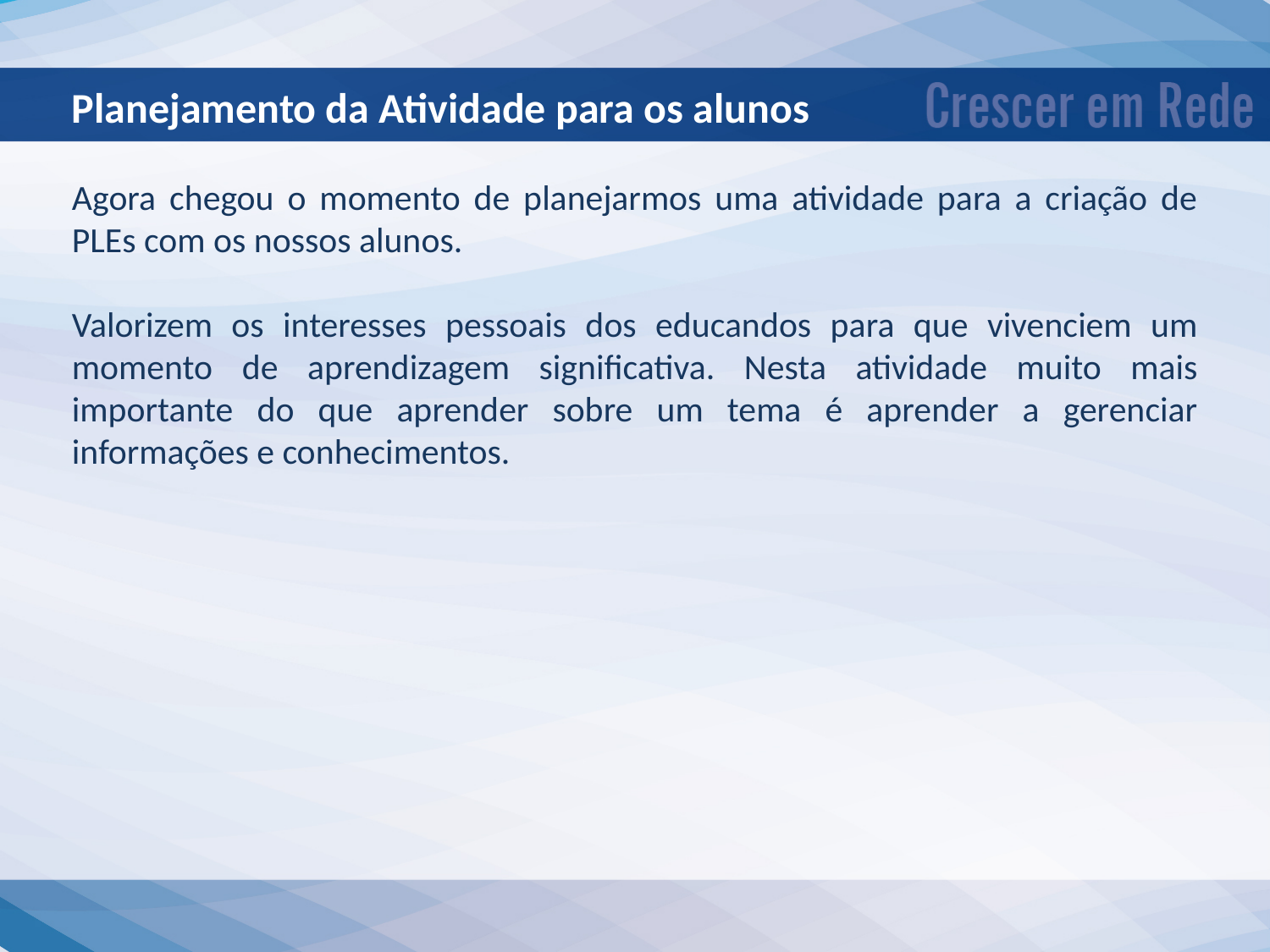

Planejamento da Atividade para os alunos

Agora chegou o momento de planejarmos uma atividade para a criação de PLEs com os nossos alunos.

Valorizem os interesses pessoais dos educandos para que vivenciem um momento de aprendizagem significativa. Nesta atividade muito mais importante do que aprender sobre um tema é aprender a gerenciar informações e conhecimentos.